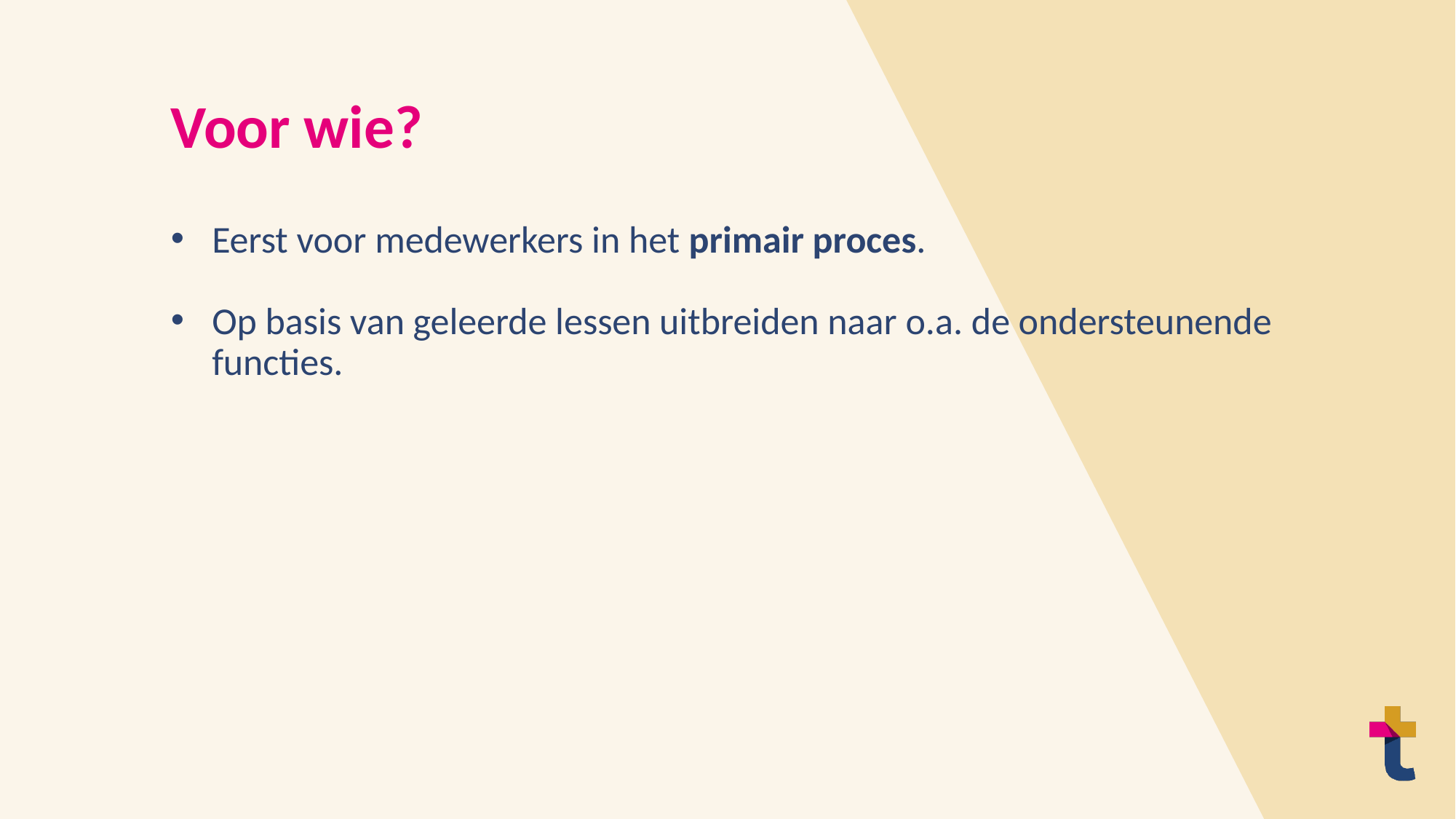

# Voor wie?
Eerst voor medewerkers in het primair proces.

Op basis van geleerde lessen uitbreiden naar o.a. de ondersteunende functies.